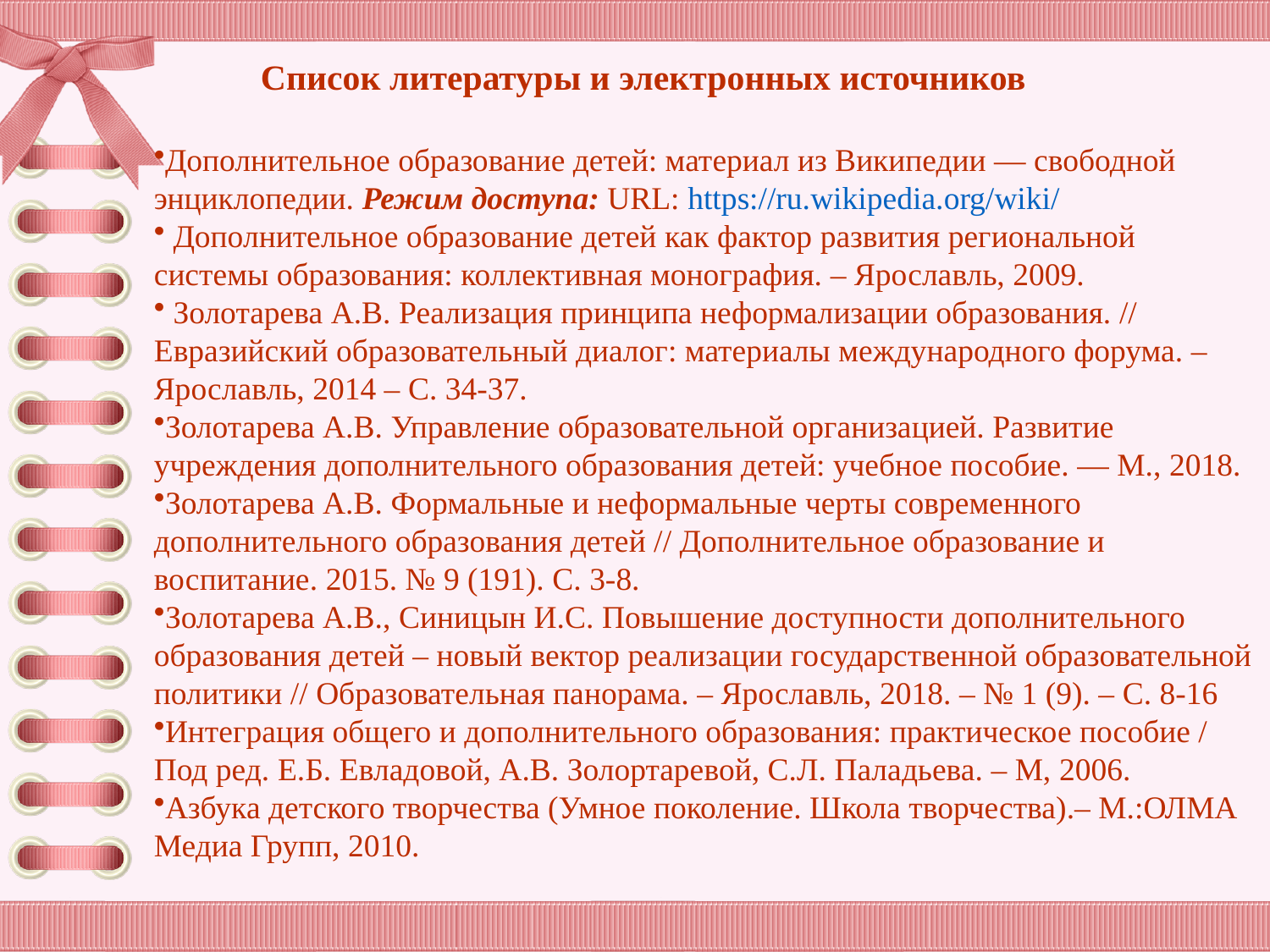

Список литературы и электронных источников

Дополнительное образование детей: материал из Википедии — свободной энциклопедии. Режим доступа: URL: https://ru.wikipedia.org/wiki/
 Дополнительное образование детей как фактор развития региональной системы образования: коллективная монография. – Ярославль, 2009.
 Золотарева А.В. Реализация принципа неформализации образования. // Евразийский образовательный диалог: материалы международного форума. – Ярославль, 2014 – С. 34-37.
Золотарева А.В. Управление образовательной организацией. Развитие учреждения дополнительного образования детей: учебное пособие. — М., 2018.
Золотарева А.В. Формальные и неформальные черты современного дополнительного образования детей // Дополнительное образование и воспитание. 2015. № 9 (191). С. 3-8.
Золотарева А.В., Синицын И.С. Повышение доступности дополнительного образования детей – новый вектор реализации государственной образовательной политики // Образовательная панорама. – Ярославль, 2018. – № 1 (9). – С. 8-16
Интеграция общего и дополнительного образования: практическое пособие / Под ред. Е.Б. Евладовой, А.В. Золортаревой, С.Л. Паладьева. – М, 2006.
Азбука детского творчества (Умное поколение. Школа творчества).– М.:ОЛМА Медиа Групп, 2010.